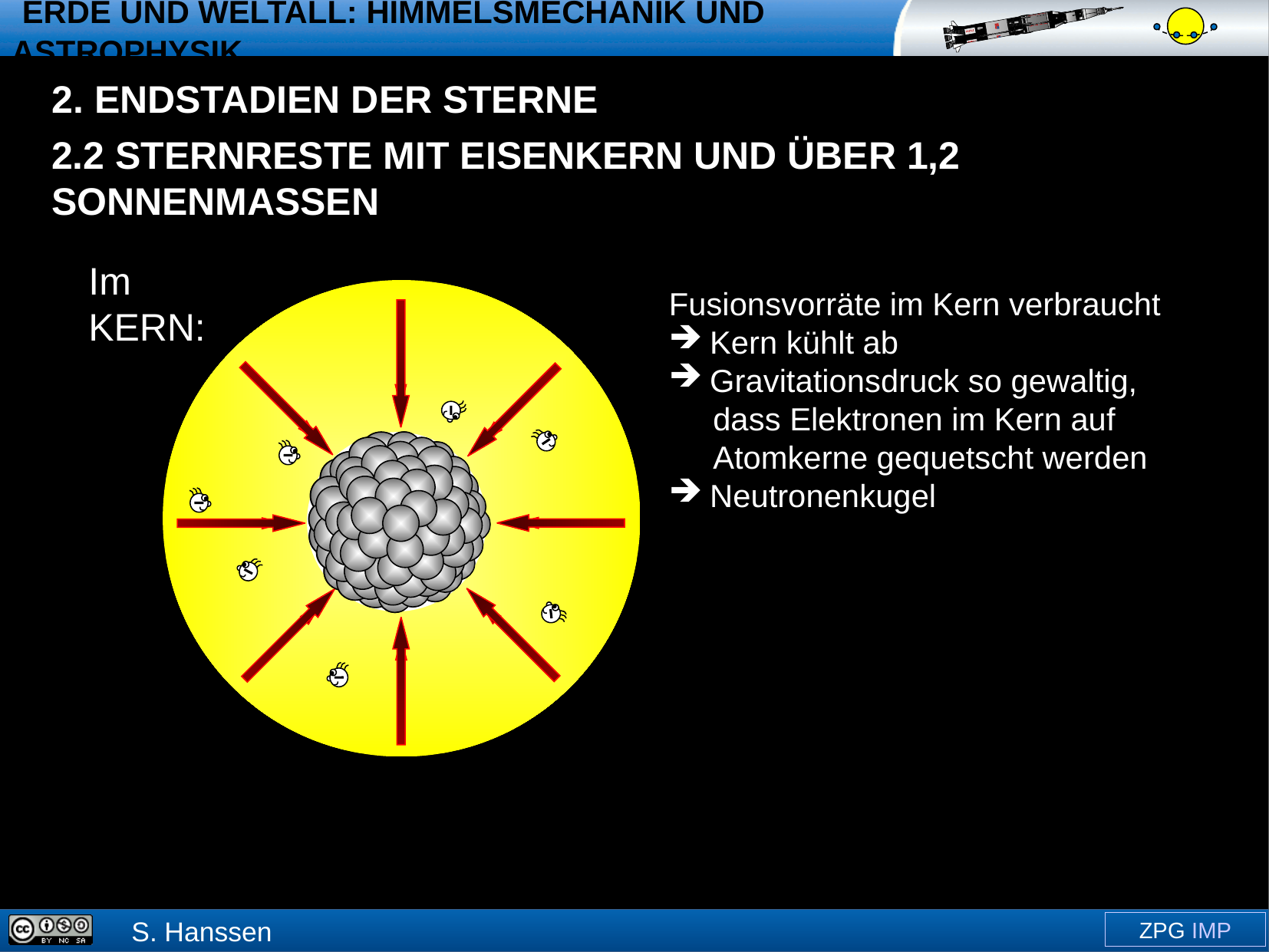

2. Endstadien der Sterne
2.2 Sternreste mit Eisenkern und über 1,2  Sonnenmassen
Im KERN:
Fusionsvorräte im Kern verbraucht
 Kern kühlt ab
 Gravitationsdruck so gewaltig,
     dass Elektronen im Kern auf
     Atomkerne gequetscht werden
 Neutronenkugel